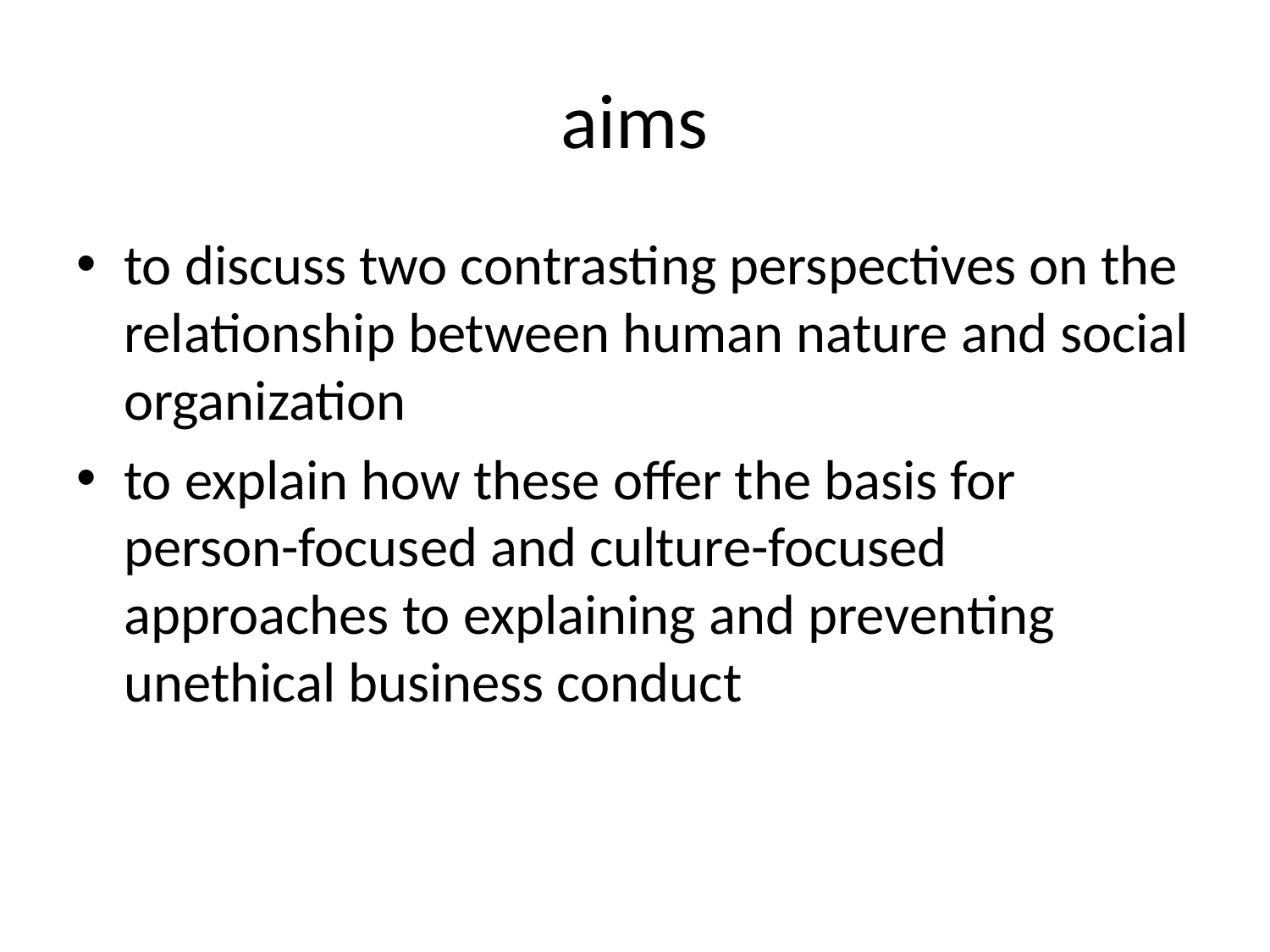

# aims
to discuss two contrasting perspectives on the relationship between human nature and social organization
to explain how these offer the basis for person-focused and culture-focused approaches to explaining and preventing unethical business conduct